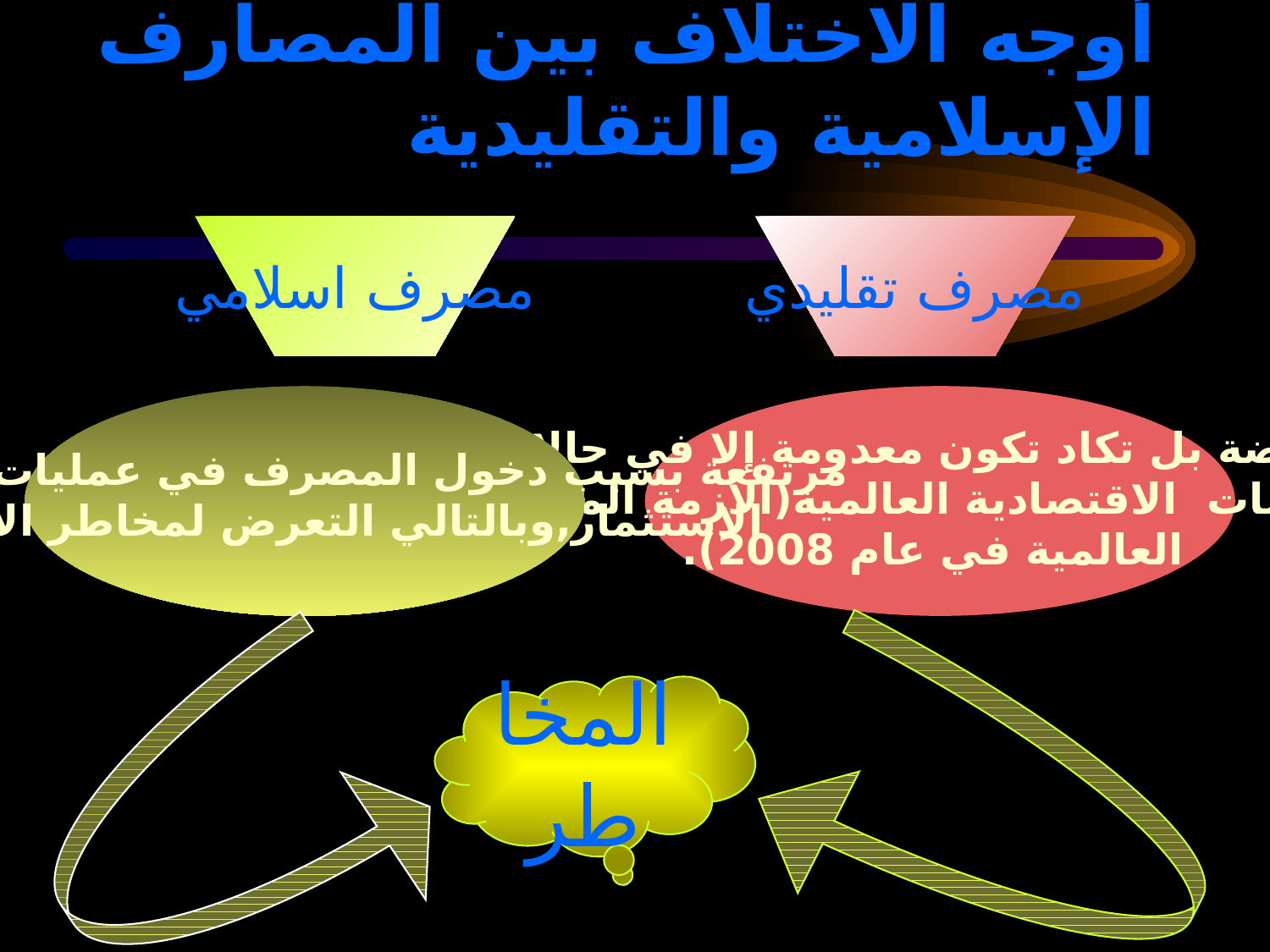

# أوجه الاختلاف بين المصارف الإسلامية والتقليدية
مصرف اسلامي
مصرف تقليدي

منخفضة بل تكاد تكون معدومة إلا في حالات
 الأزمات  الاقتصادية العالمية(الأزمة المالية
 العالمية في عام 2008).

مرتفعة بسبب دخول المصرف في عمليات التمويل و
الاستثمار,وبالتالي التعرض لمخاطر الأعمال.

المخاطر